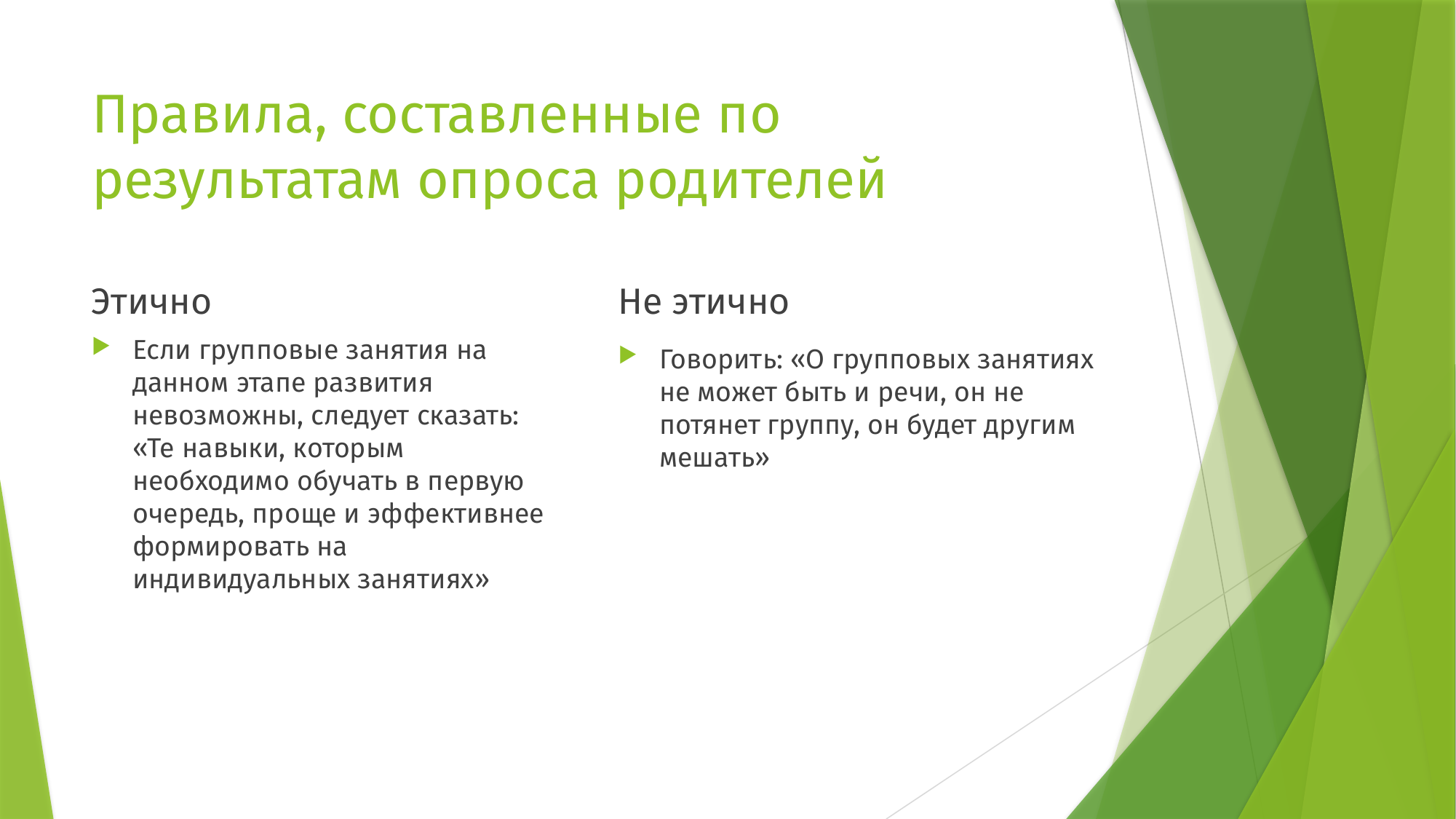

# Правила, составленные по результатам опроса родителей
Этично
Не этично
Если групповые занятия на данном этапе развития невозможны, следует сказать: «Те навыки, которым необходимо обучать в первую очередь, проще и эффективнее формировать на индивидуальных занятиях»
Говорить: «О групповых занятиях не может быть и речи, он не потянет группу, он будет другим мешать»